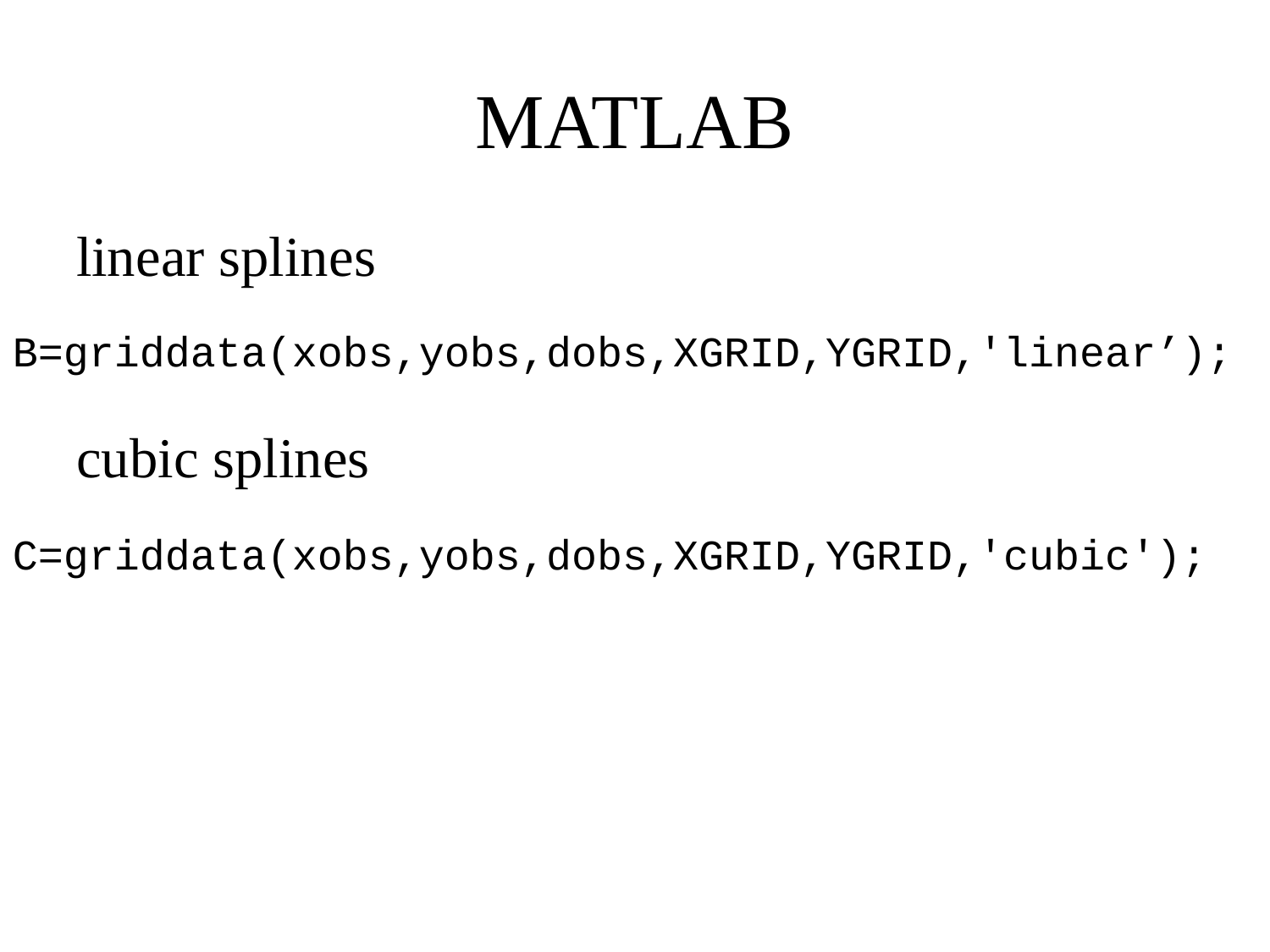

# MATLAB
linear splines
B=griddata(xobs,yobs,dobs,XGRID,YGRID,'linear’);

C=griddata(xobs,yobs,dobs,XGRID,YGRID,'cubic');

cubic splines